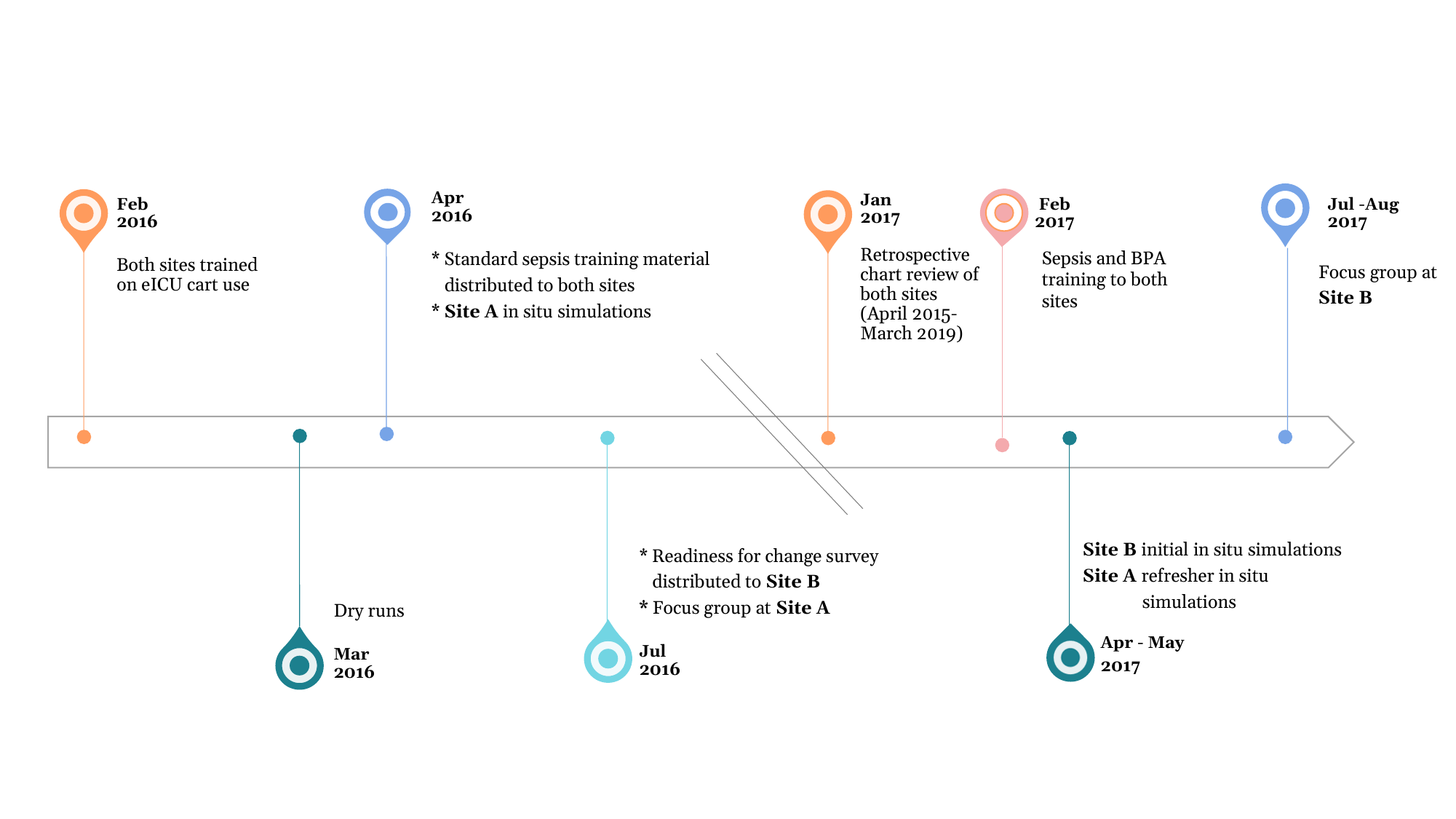

Both sites trained
on eICU cart use
Feb
2016
Dry runs
Mar
2016
* Standard sepsis training material
   distributed to both sites
* Site A in situ simulations
Apr
2016
* Readiness for change survey
   distributed to Site B
* Focus group at Site A
Jul
2016
Retrospective chart review of both sites
(April 2015- March 2019)
Jan
2017
        Site B initial in situ simulations
        Site A refresher in situ
                      simulations
             Apr - May
             2017
Jul -Aug
2017

Focus group at
Site B

 Feb
2017

Sepsis and BPA training to both sites